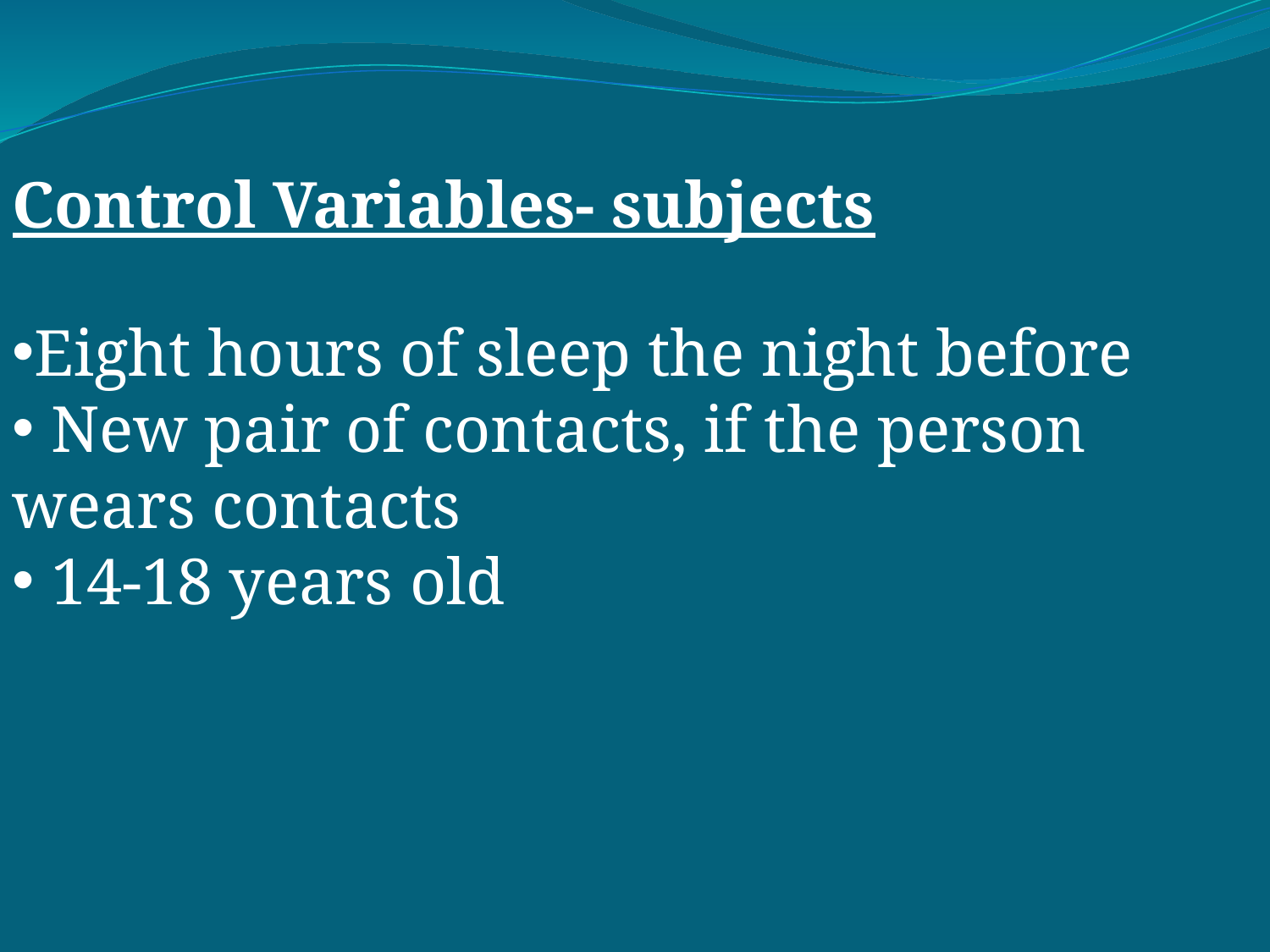

Control Variables- subjects
Eight hours of sleep the night before
 New pair of contacts, if the person wears contacts
 14-18 years old